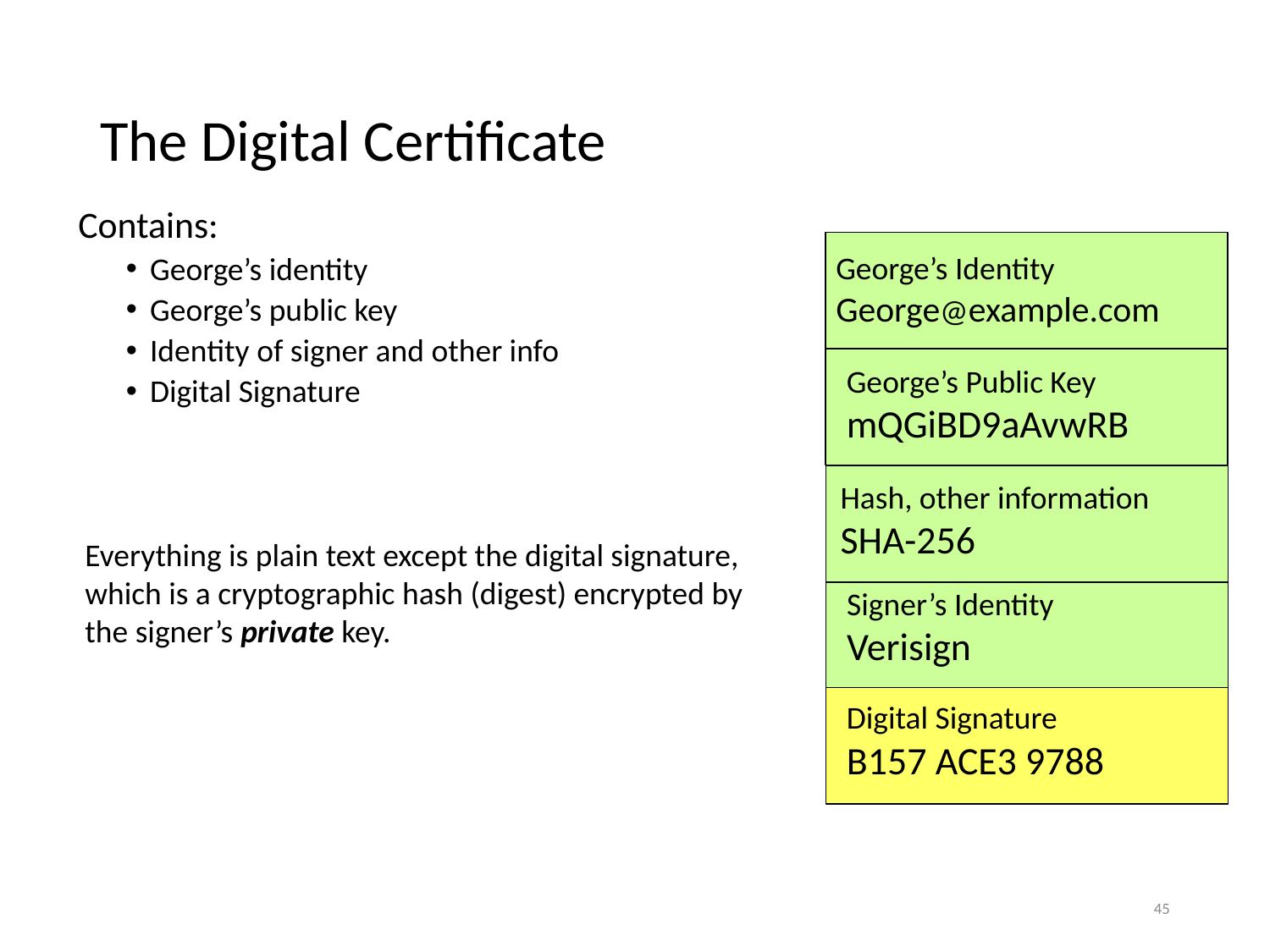

# The Digital Certificate
Contains:
George’s identity
George’s public key
Identity of signer and other info
Digital Signature

George’s Identity
George@example.com

George’s Public Key
mQGiBD9aAvwRB

Hash, other information
SHA-256

Signer’s Identity
Verisign

Digital Signature
B157 ACE3 9788
Everything is plain text except the digital signature, which is a cryptographic hash (digest) encrypted by the signer’s private key.
45